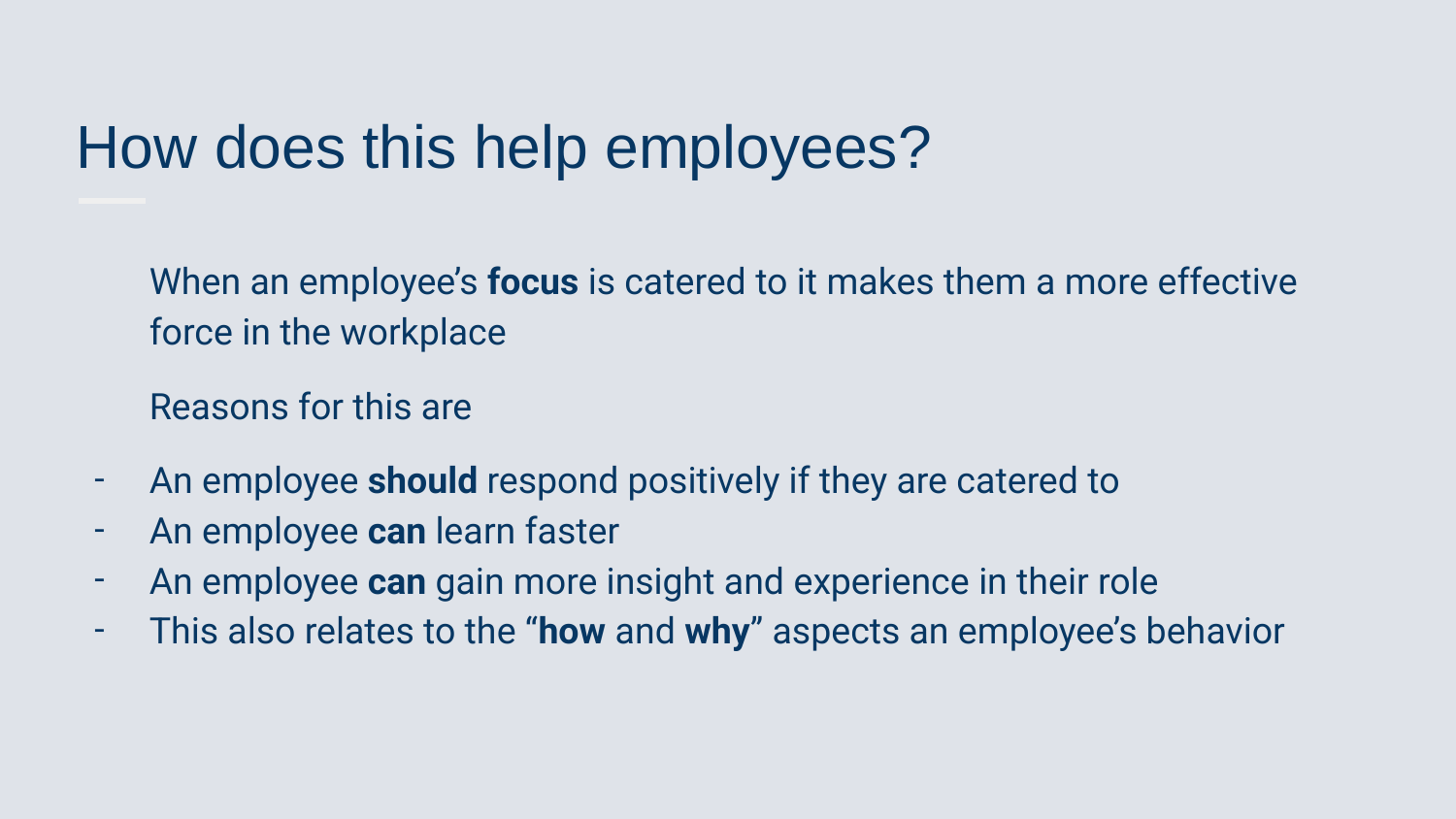

# How does this help employees?
When an employee’s focus is catered to it makes them a more effective force in the workplace
Reasons for this are
An employee should respond positively if they are catered to
An employee can learn faster
An employee can gain more insight and experience in their role
This also relates to the “how and why” aspects an employee’s behavior